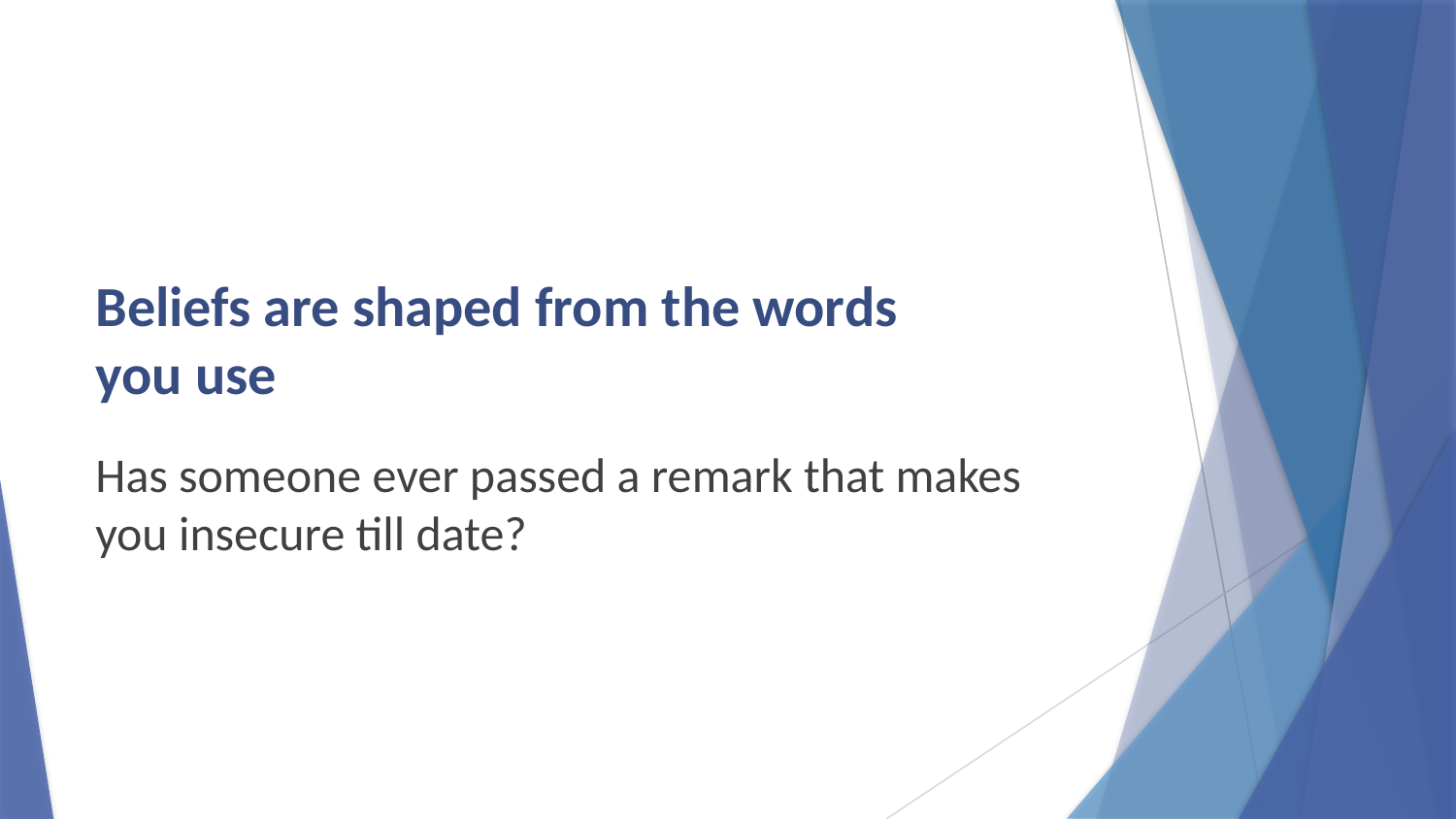

# Beliefs are shaped from the words you use
Has someone ever passed a remark that makes you insecure till date?